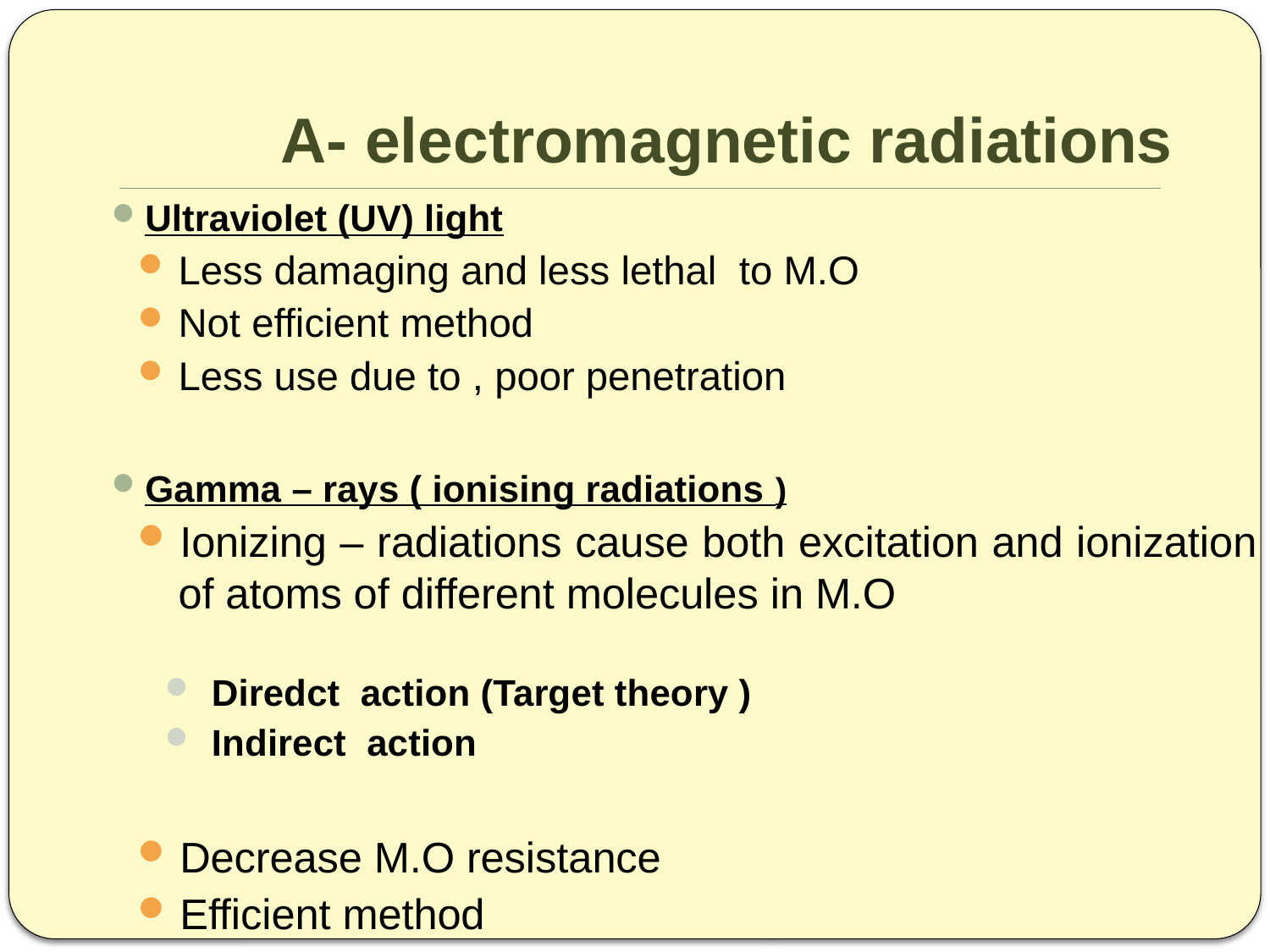

# A- electromagnetic radiations
Ultraviolet (UV) light
Less damaging and less lethal  to M.O
Not efficient method
Less use due to , poor penetration

Gamma – rays ( ionising radiations )
Ionizing – radiations cause both excitation and ionization of atoms of different molecules in M.O

Diredct  action (Target theory )
Indirect  action

Decrease M.O resistance
Efficient method